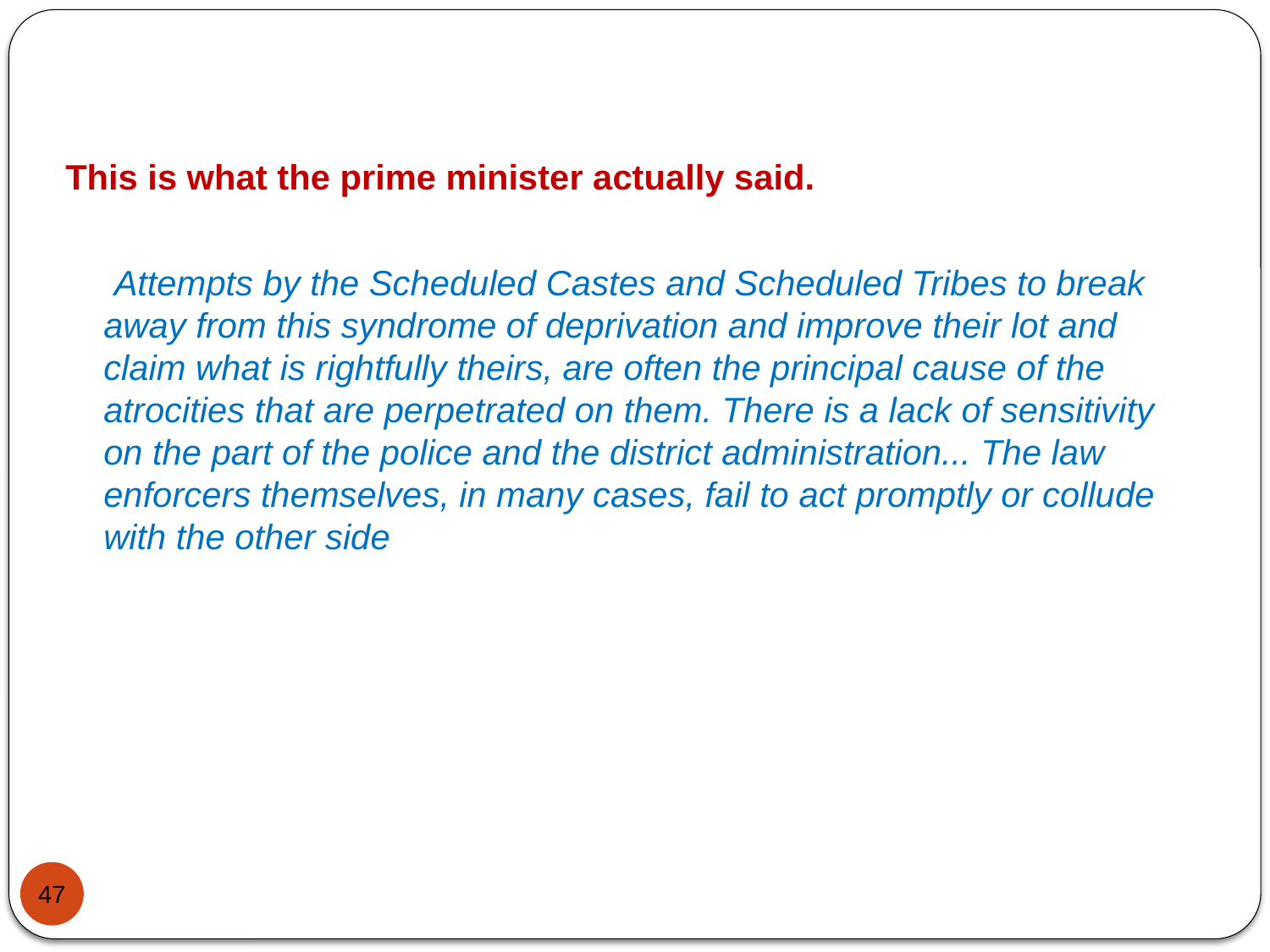

This is what the prime minister actually said.

     Attempts by the Scheduled Castes and Scheduled Tribes to break away from this syndrome of deprivation and improve their lot and claim what is rightfully theirs, are often the principal cause of the atrocities that are perpetrated on them. There is a lack of sensitivity on the part of the police and the district administration... The law enforcers themselves, in many cases, fail to act promptly or collude with the other side

47